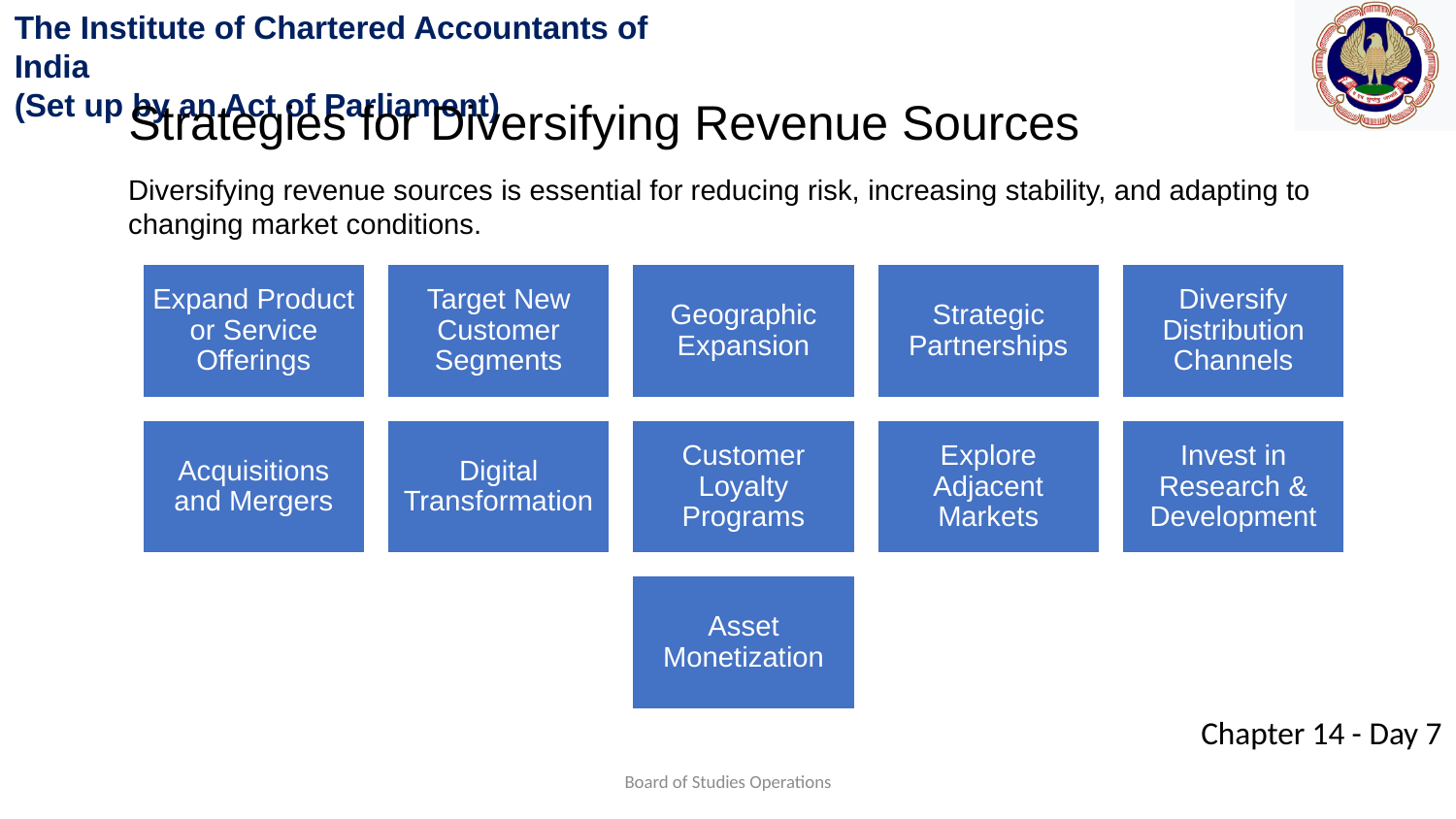

Strategies for Diversifying Revenue Sources
Diversifying revenue sources is essential for reducing risk, increasing stability, and adapting to
changing market conditions.
Expand Product or Service Offerings
Target New Customer Segments
Geographic Expansion
Strategic Partnerships
Diversify Distribution Channels
Acquisitions and Mergers
Digital Transformation
Customer Loyalty Programs
Explore Adjacent Markets
Invest in Research & Development
Asset Monetization
Board of Studies Operations